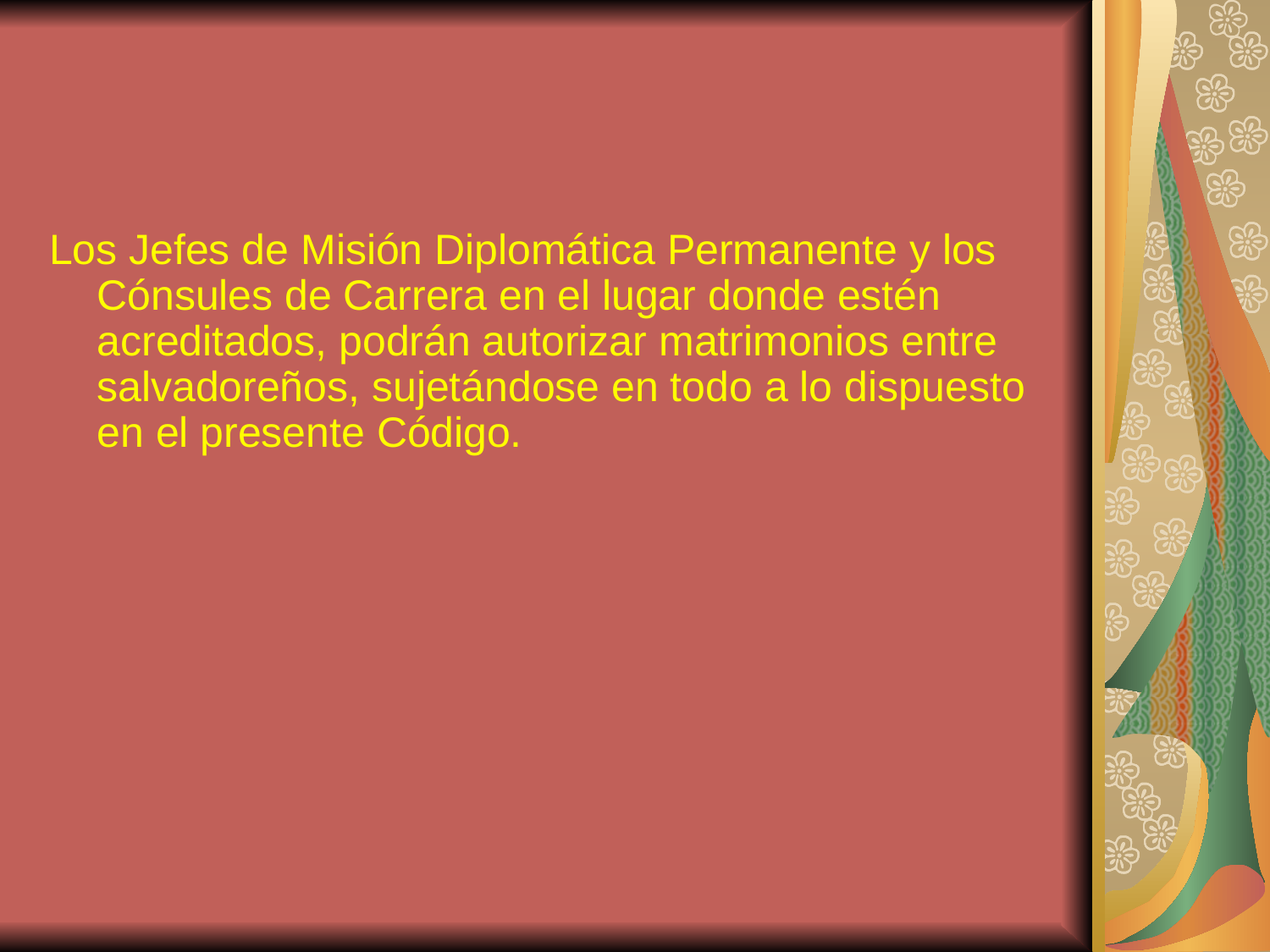

#
Los Jefes de Misión Diplomática Permanente y los Cónsules de Carrera en el lugar donde estén acreditados, podrán autorizar matrimonios entre salvadoreños, sujetándose en todo a lo dispuesto en el presente Código.